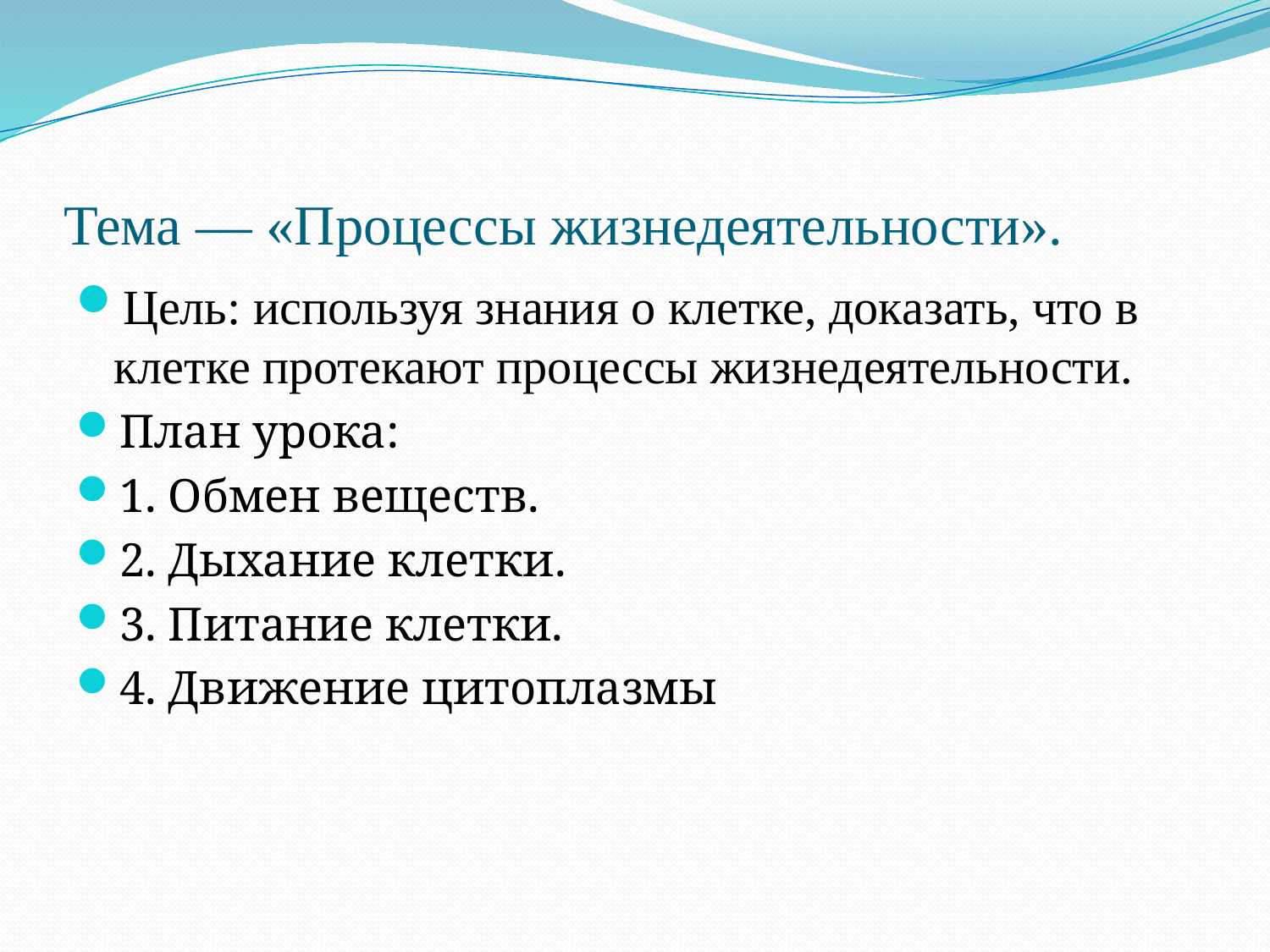

# Тема — «Процессы жизнедеятельности».
Цель: используя знания о клетке, доказать, что в клетке протекают процессы жизнедеятельности.
План урока:
1. Обмен веществ.
2. Дыхание клетки.
3. Питание клетки.
4. Движение цитоплазмы